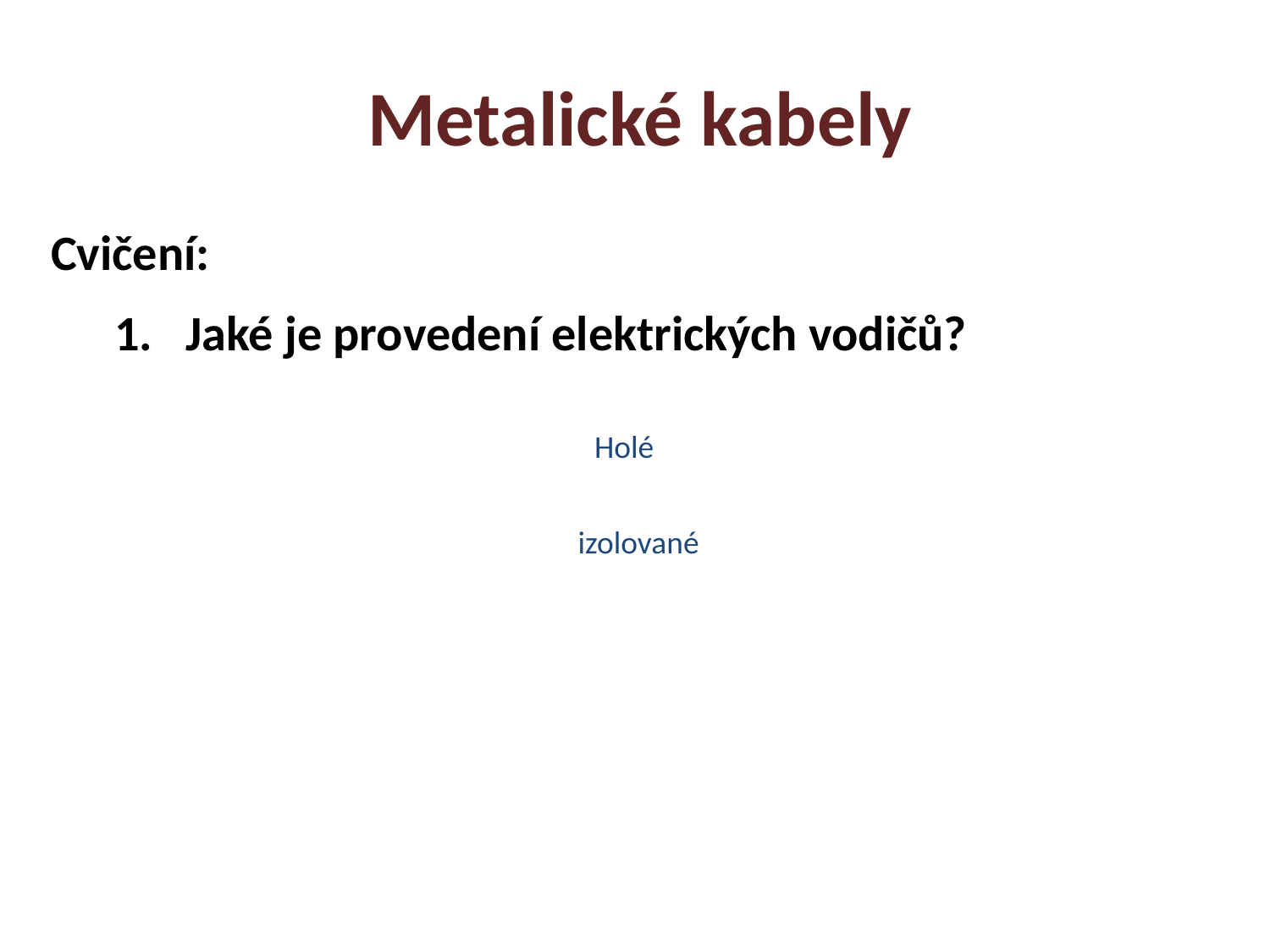

Metalické kabely
Cvičení:
Jaké je provedení elektrických vodičů?
Holé
 izolované